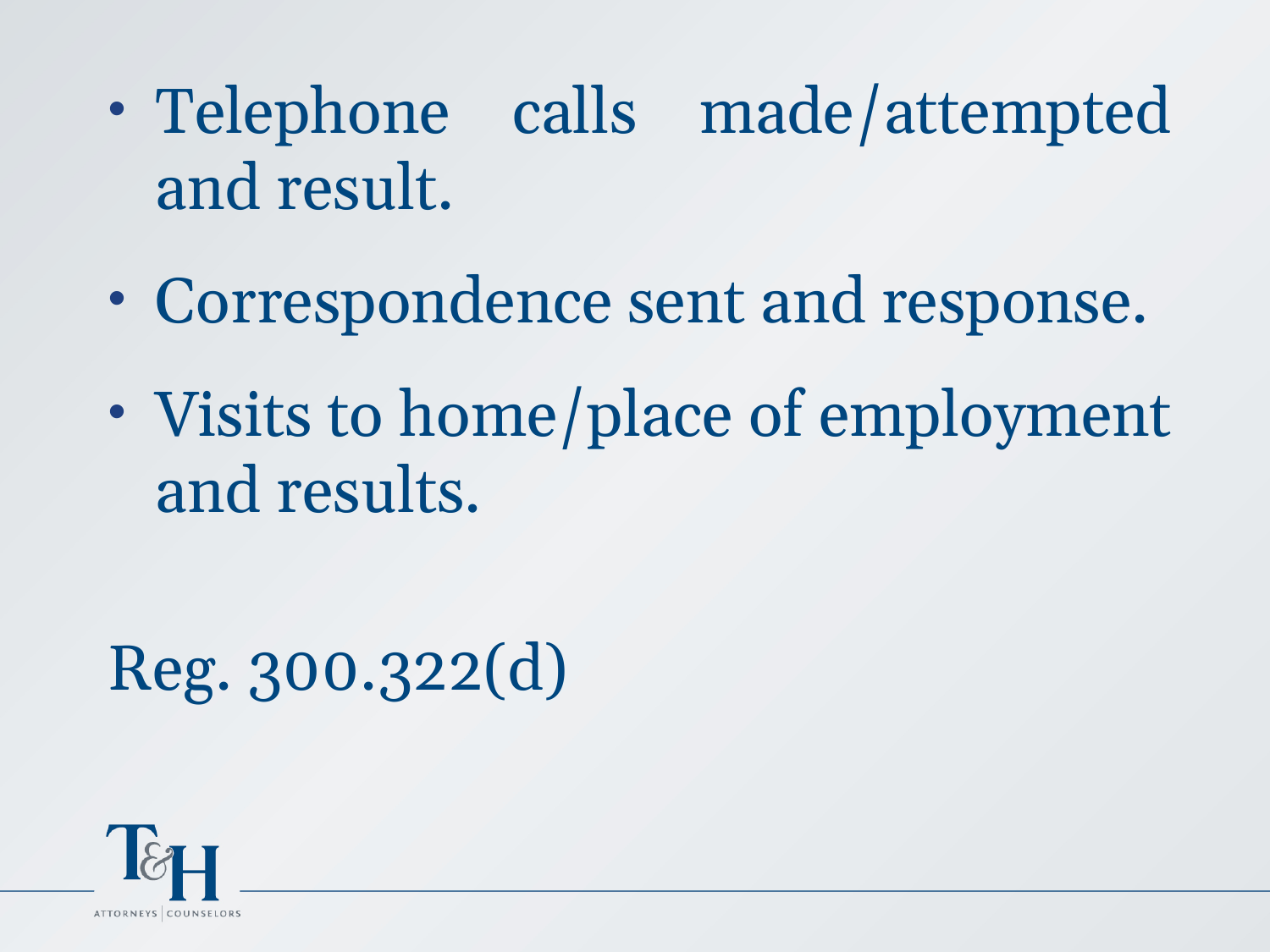

Telephone calls made/attempted and result.

Correspondence sent and response.

Visits to home/place of employment and results.

Reg. 300.322(d)